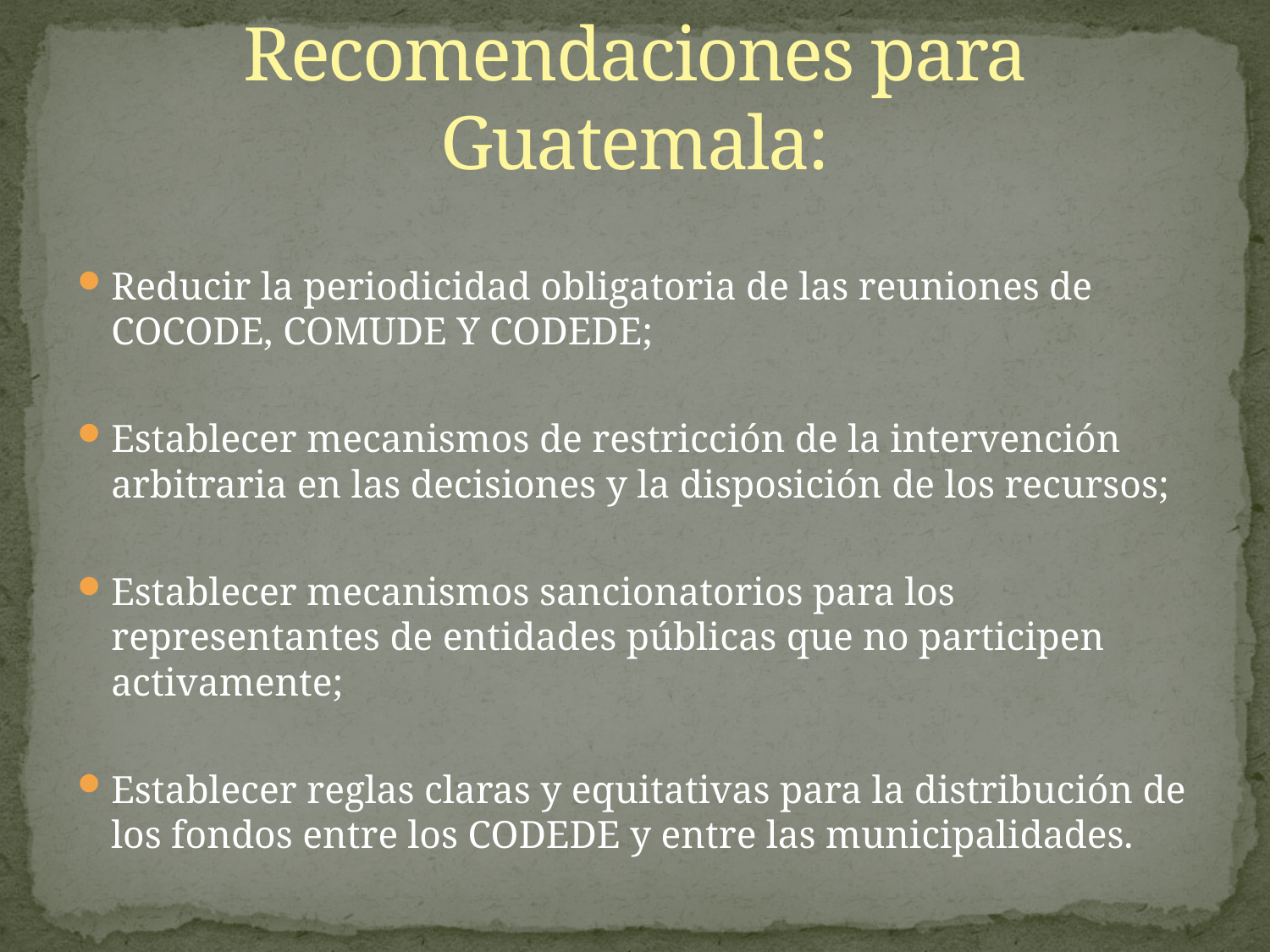

# Recomendaciones para Guatemala:
Reducir la periodicidad obligatoria de las reuniones de COCODE, COMUDE Y CODEDE;

Establecer mecanismos de restricción de la intervención arbitraria en las decisiones y la disposición de los recursos;

Establecer mecanismos sancionatorios para los representantes de entidades públicas que no participen activamente;

Establecer reglas claras y equitativas para la distribución de los fondos entre los CODEDE y entre las municipalidades.